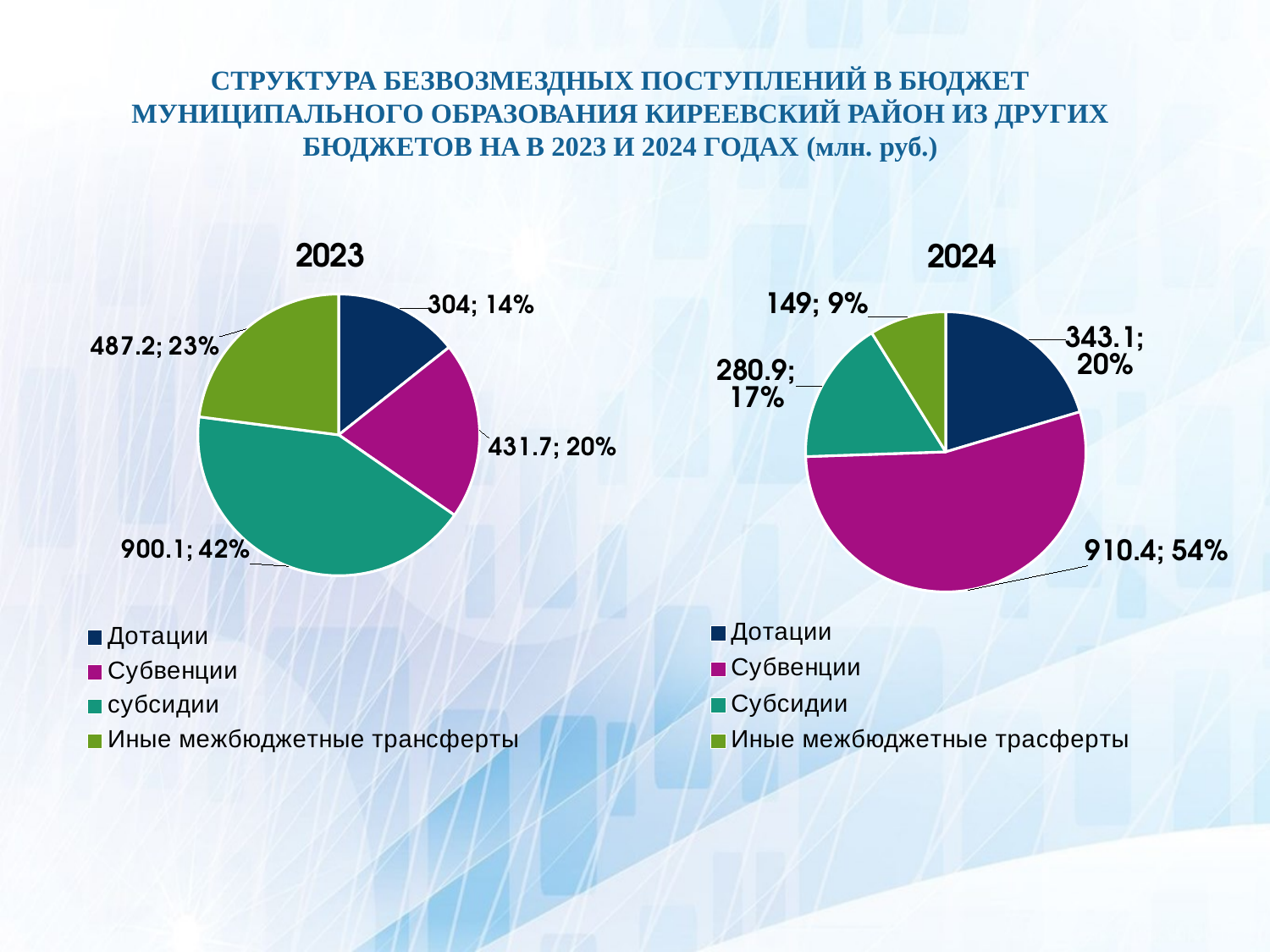

# Структура безвозмездных поступлений в бюджет муниципального образования Киреевский район из других бюджетов HA в 2023 и 2024 годах (млн. руб.)

### Chart: 2023

| Category | Столбец1 |
|---|---|
| Дотации | 304.0 |
| Субвенции | 431.7 |
| субсидии | 900.1 |
| Иные межбюджетные трансферты | 487.2 |

### Chart: 2024

| Category | Продажи |
|---|---|
| Дотации | 343.1 |
| Субвенции | 910.4 |
| Субсидии | 280.9 |
| Иные межбюджетные трасферты | 149.0 |